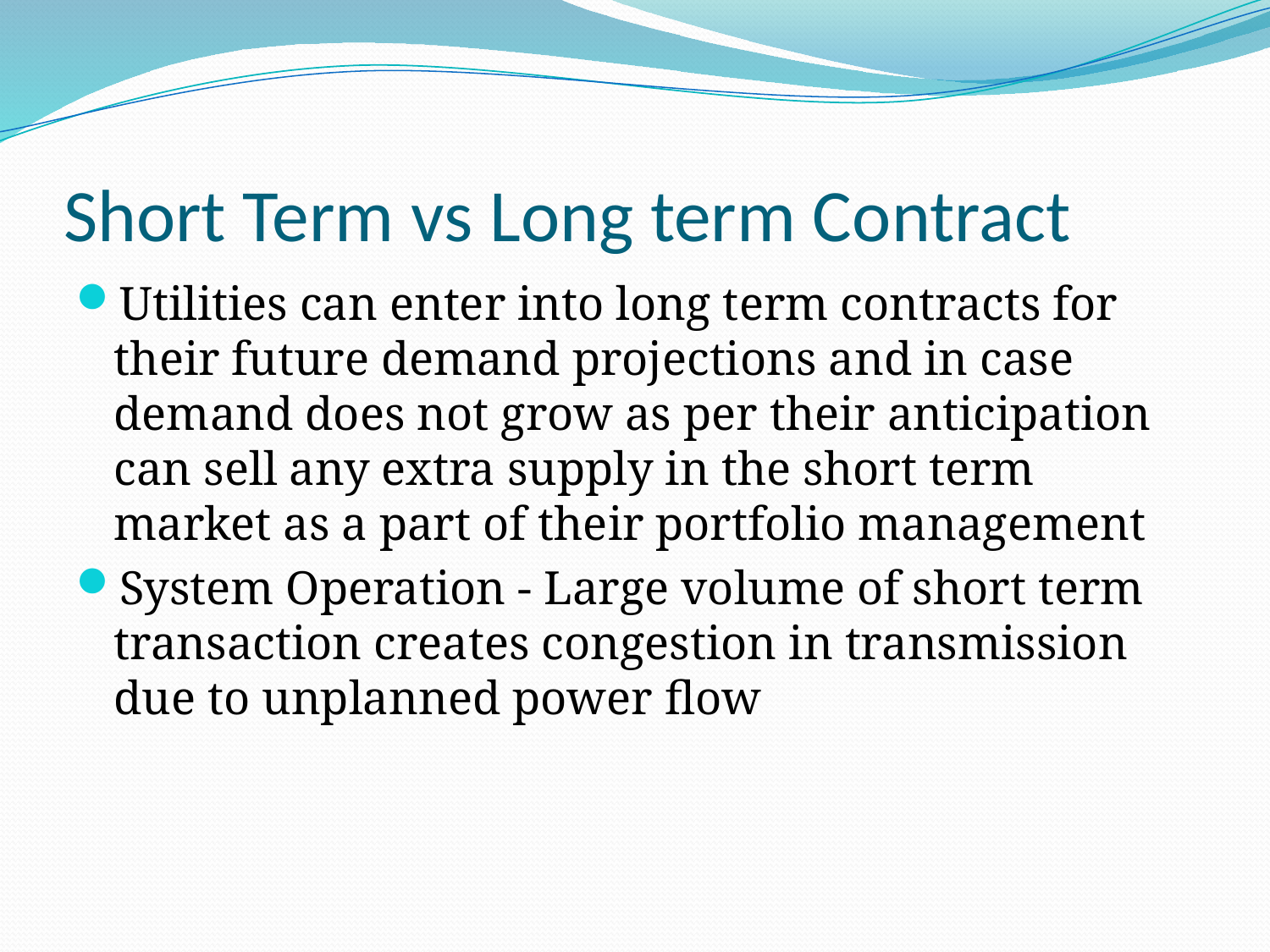

# Short Term vs Long term Contract
Utilities can enter into long term contracts for their future demand projections and in case demand does not grow as per their anticipation can sell any extra supply in the short term market as a part of their portfolio management
System Operation - Large volume of short term transaction creates congestion in transmission due to unplanned power flow